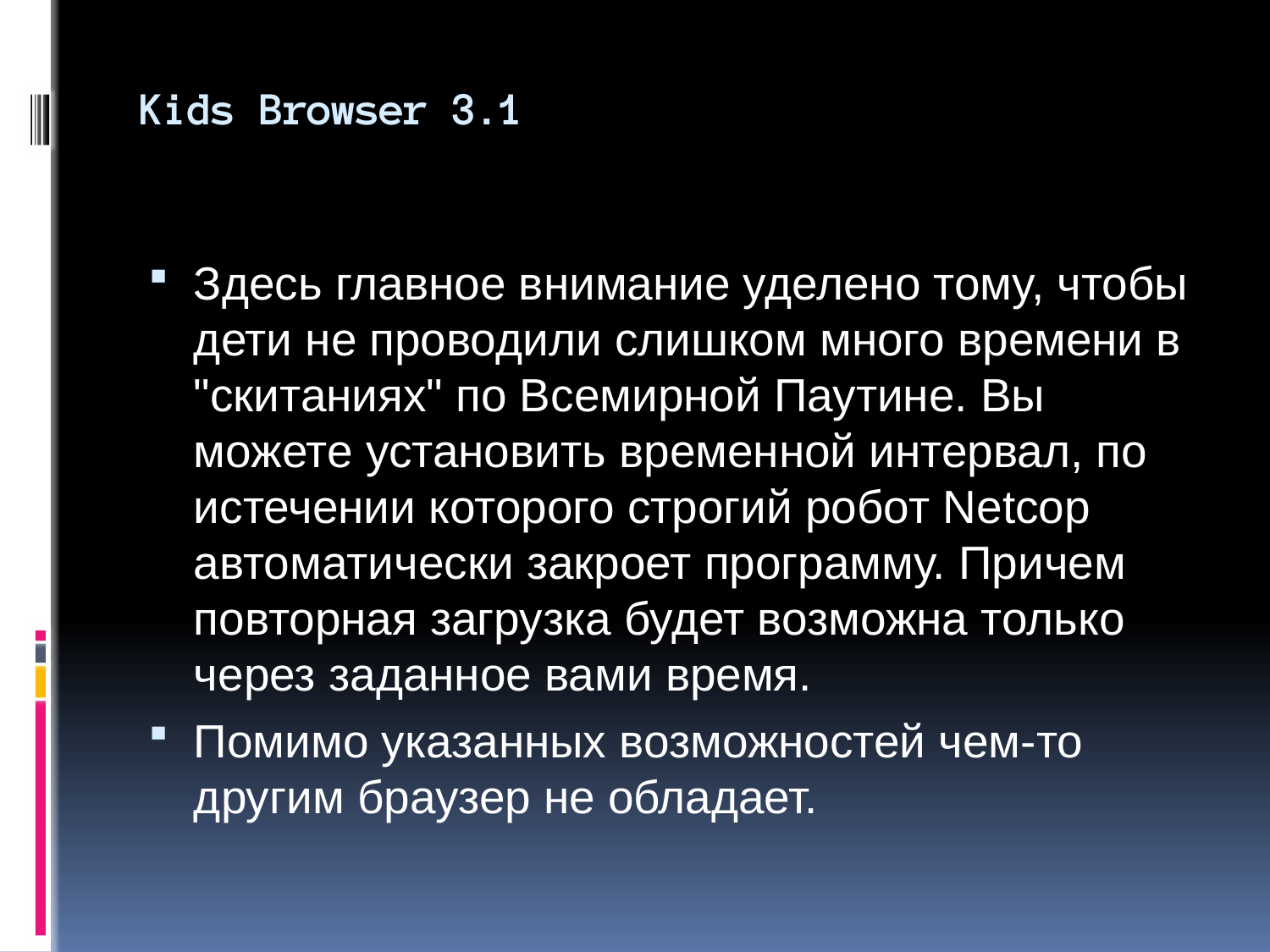

# Kids Browser 3.1
Здесь главное внимание уделено тому, чтобы дети не проводили слишком много времени в "скитаниях" по Всемирной Паутине. Вы можете установить временной интервал, по истечении которого строгий робот Netcop автоматически закроет программу. Причем повторная загрузка будет возможна только через заданное вами время.
Помимо указанных возможностей чем-то другим браузер не обладает.